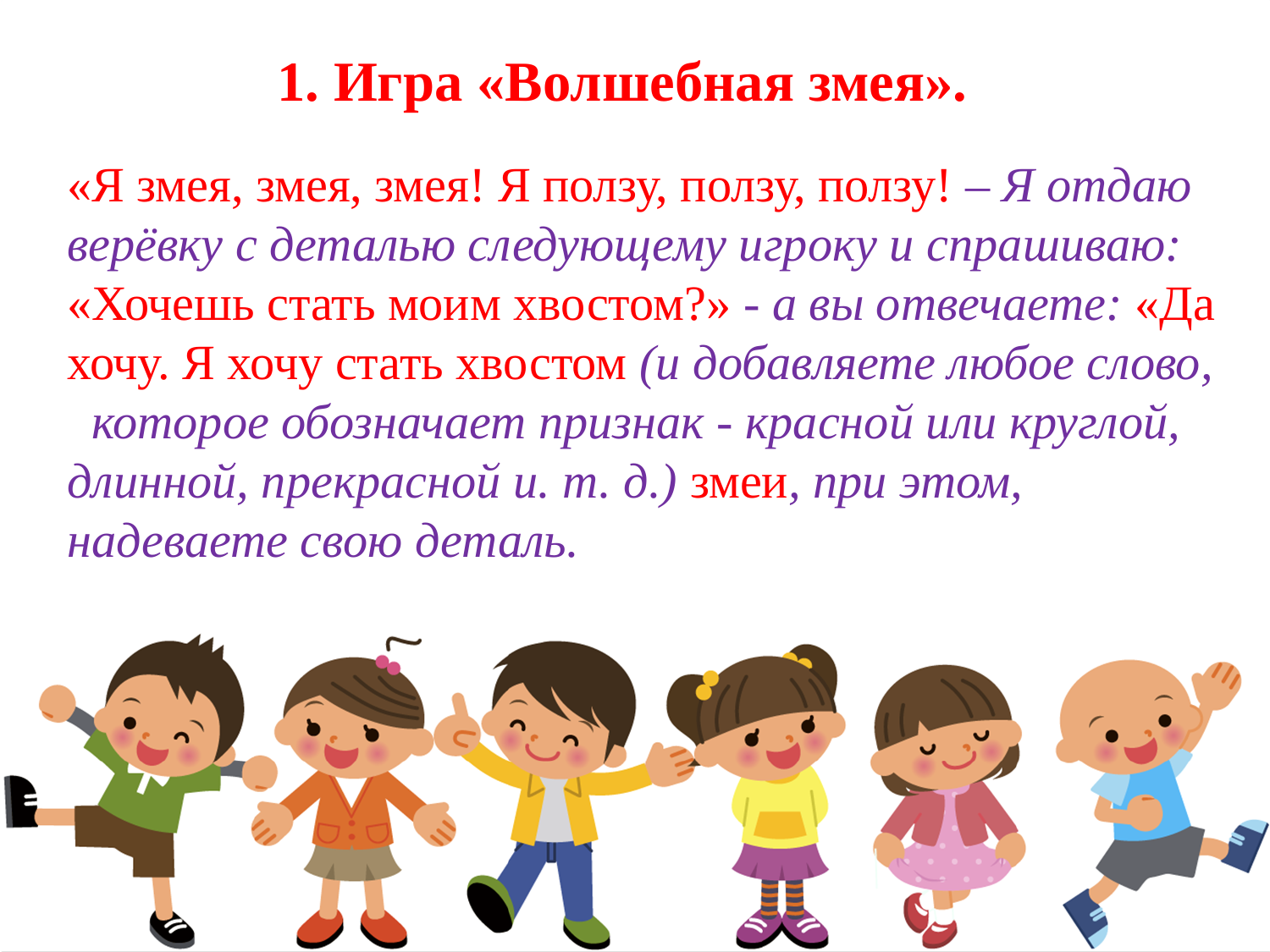

1. Игра «Волшебная змея».
«Я змея, змея, змея! Я ползу, ползу, ползу! – Я отдаю верёвку с деталью следующему игроку и спрашиваю: «Хочешь стать моим хвостом?» - а вы отвечаете: «Да хочу. Я хочу стать хвостом (и добавляете любое слово,   которое обозначает признак - красной или круглой, длинной, прекрасной и. т. д.) змеи, при этом, надеваете свою деталь.